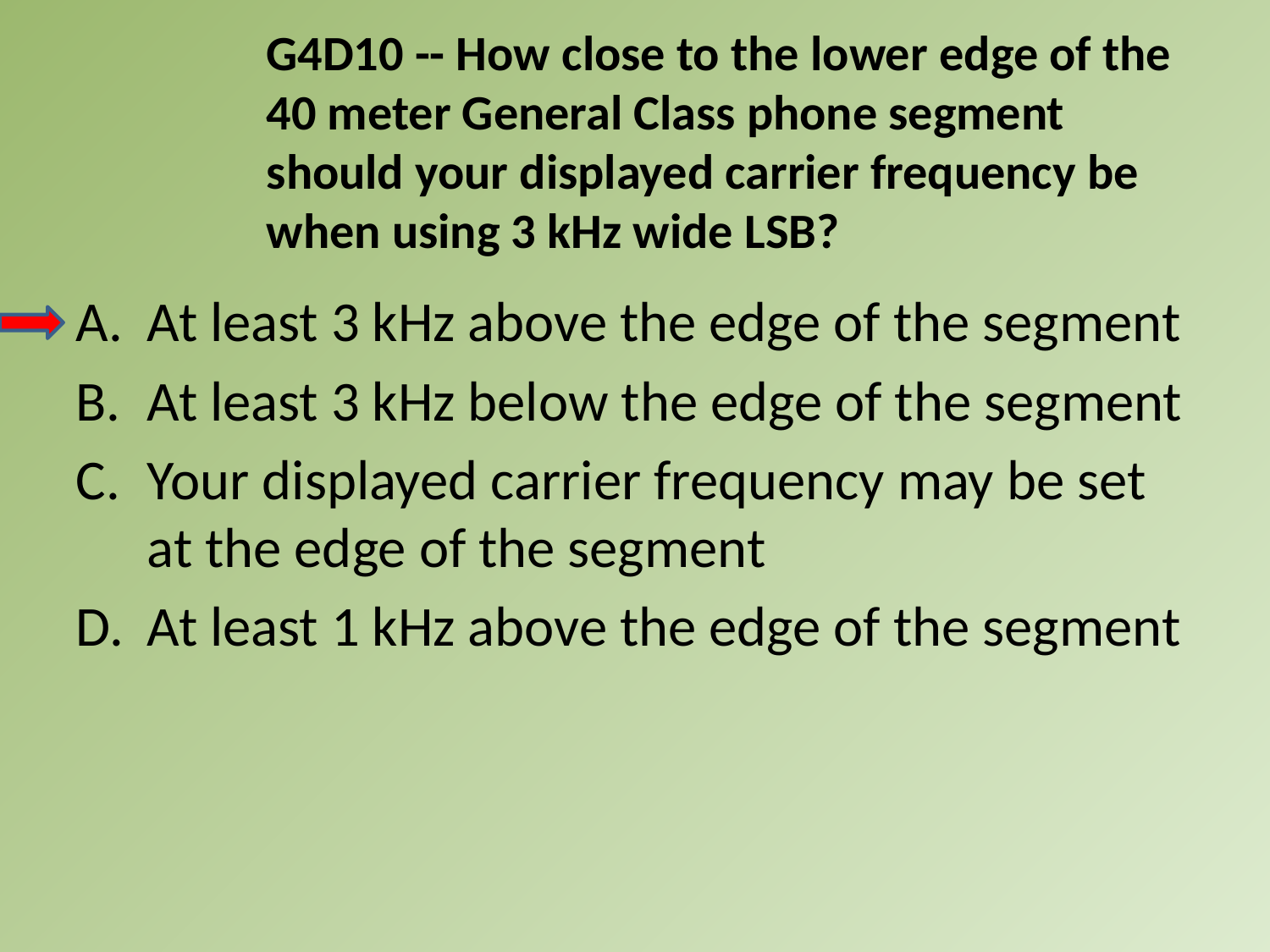

G4D10 -- How close to the lower edge of the 40 meter General Class phone segment should your displayed carrier frequency be when using 3 kHz wide LSB?
A.	At least 3 kHz above the edge of the segment
B.	At least 3 kHz below the edge of the segment
C.	Your displayed carrier frequency may be set at the edge of the segment
D.	At least 1 kHz above the edge of the segment